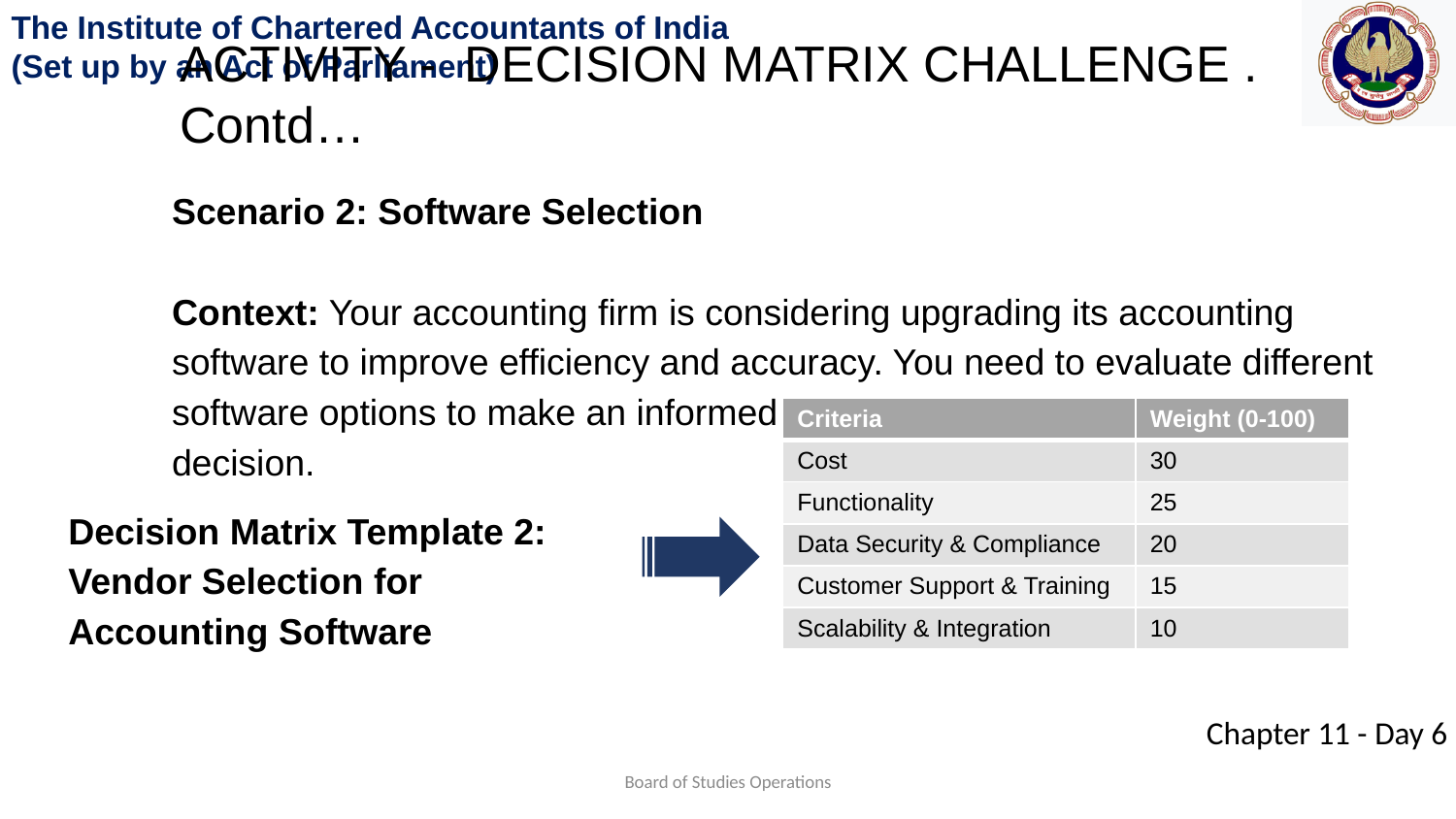

ACTIVITY -  DECISION MATRIX CHALLENGE . Contd…
Scenario 2: Software Selection

Context: Your accounting firm is considering upgrading its accounting software to improve efficiency and accuracy. You need to evaluate different software options to make an informed
decision.
| Criteria | Weight (0-100) |
| --- | --- |
| Cost | 30 |
| Functionality | 25 |
| Data Security & Compliance | 20 |
| Customer Support & Training | 15 |
| Scalability & Integration | 10 |
Decision Matrix Template 2:
Vendor Selection for Accounting Software

Board of Studies Operations